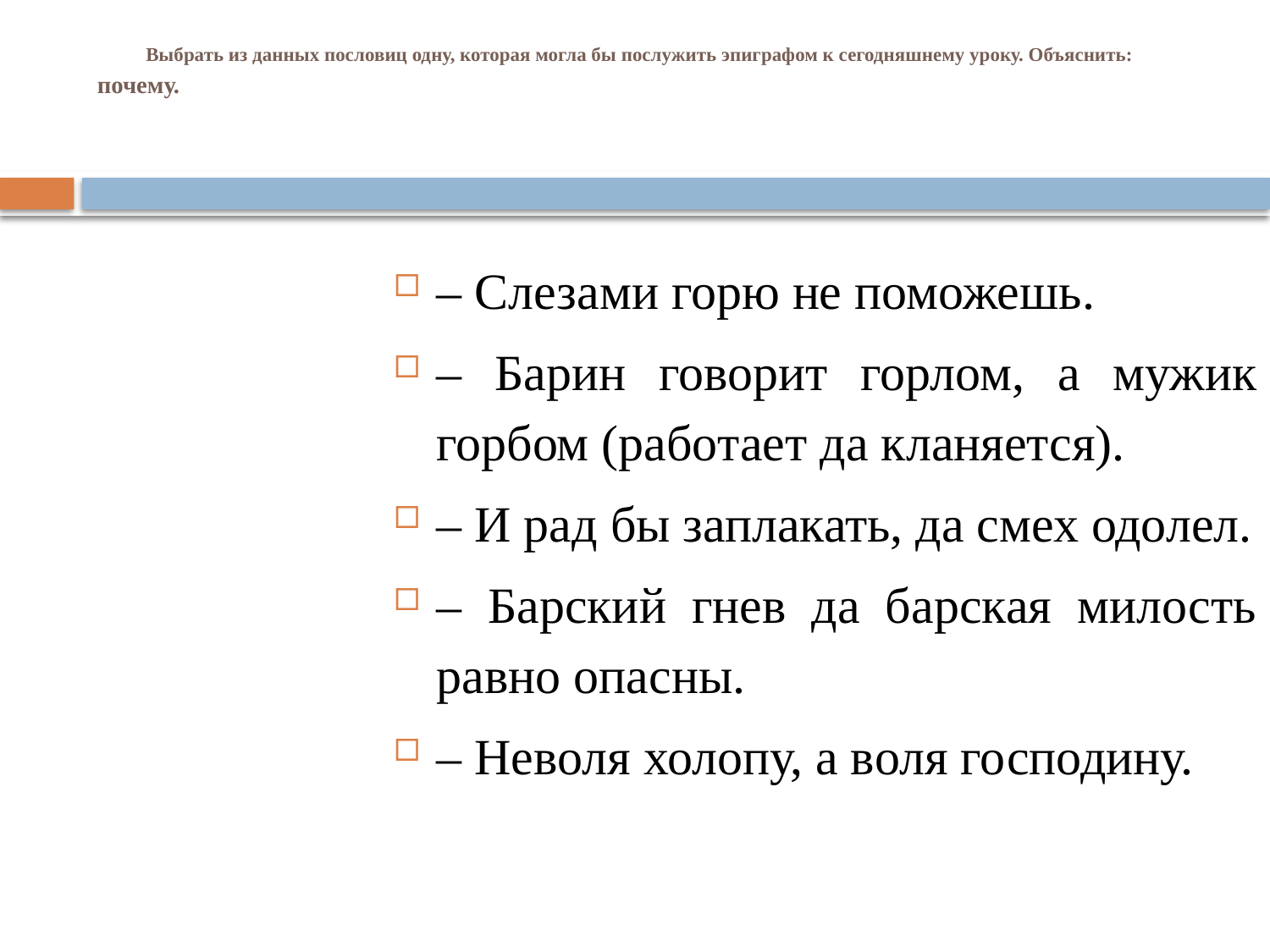

# Выбрать из данных пословиц одну, которая могла бы послужить эпиграфом к сегодняшнему уроку. Объяснить: почему.
– Слезами горю не поможешь.
– Барин говорит горлом, а мужик горбом (работает да кланяется).
– И рад бы заплакать, да смех одолел.
– Барский гнев да барская милость равно опасны.
– Неволя холопу, а воля господину.